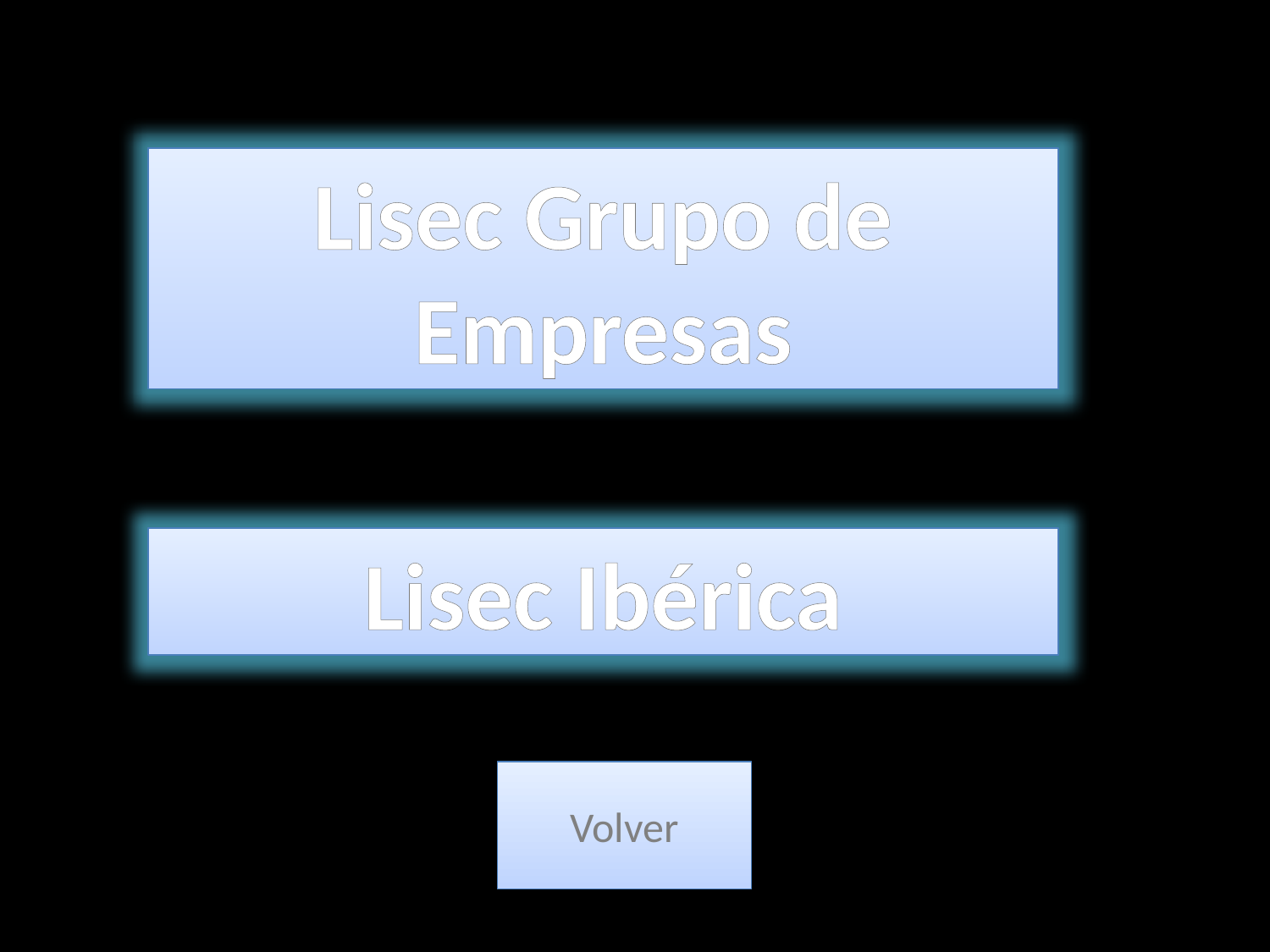

Lisec Grupo de Empresas
Lisec Ibérica
Volver